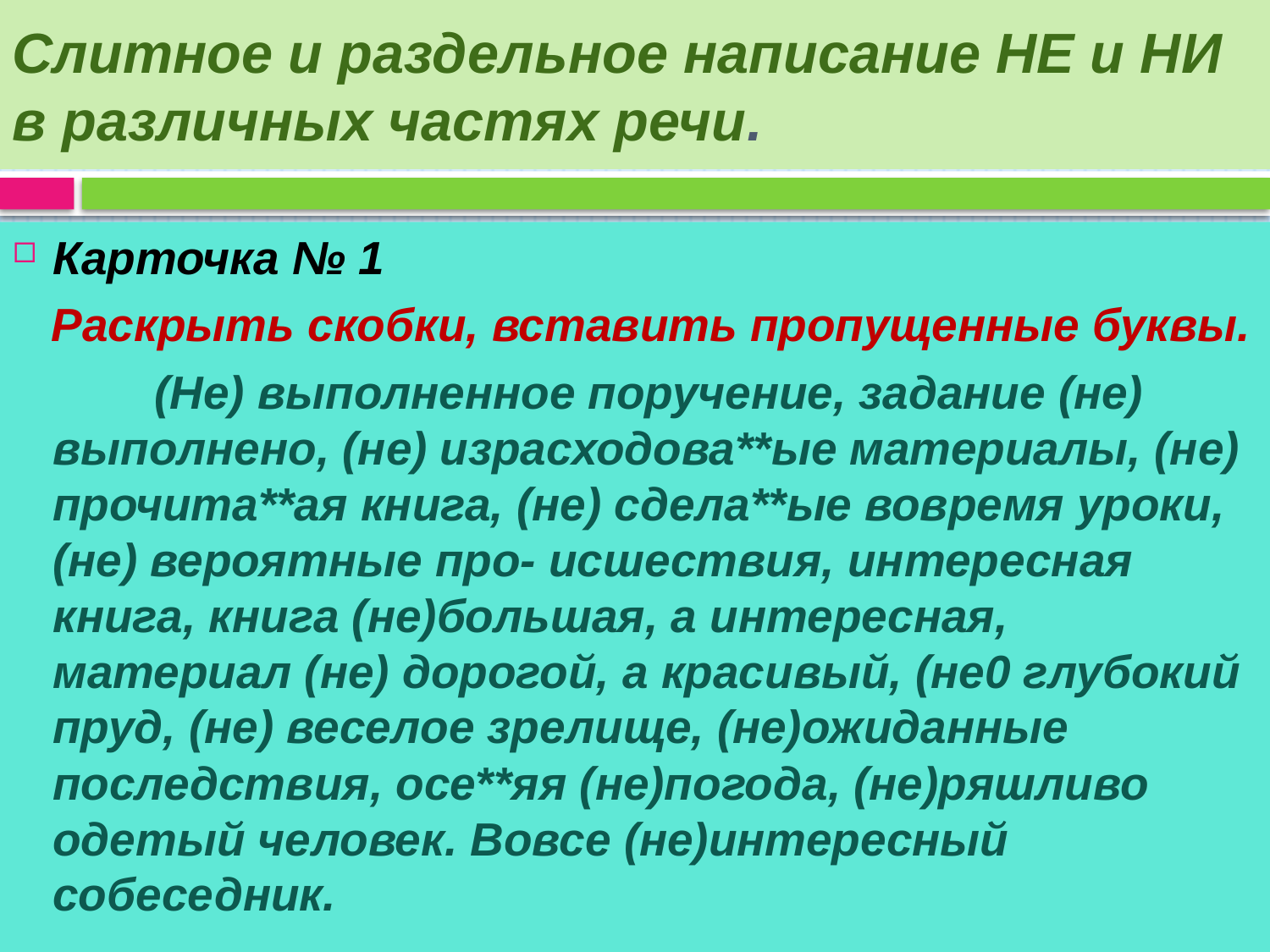

# Слитное и раздельное написание НЕ и НИ в различных частях речи.
Карточка № 1
   Раскрыть скобки, вставить пропущенные буквы.
           (Не) выполненное поручение, задание (не) выполнено, (не) израсходова**ые материалы, (не) прочита**ая книга, (не) сдела**ые вовремя уроки, (не) вероятные про- исшествия, интересная книга, книга (не)большая, а интересная, материал (не) дорогой, а красивый, (не0 глубокий пруд, (не) веселое зрелище, (не)ожиданные последствия, осе**яя (не)погода, (не)ряшливо одетый человек. Вовсе (не)интересный собеседник.